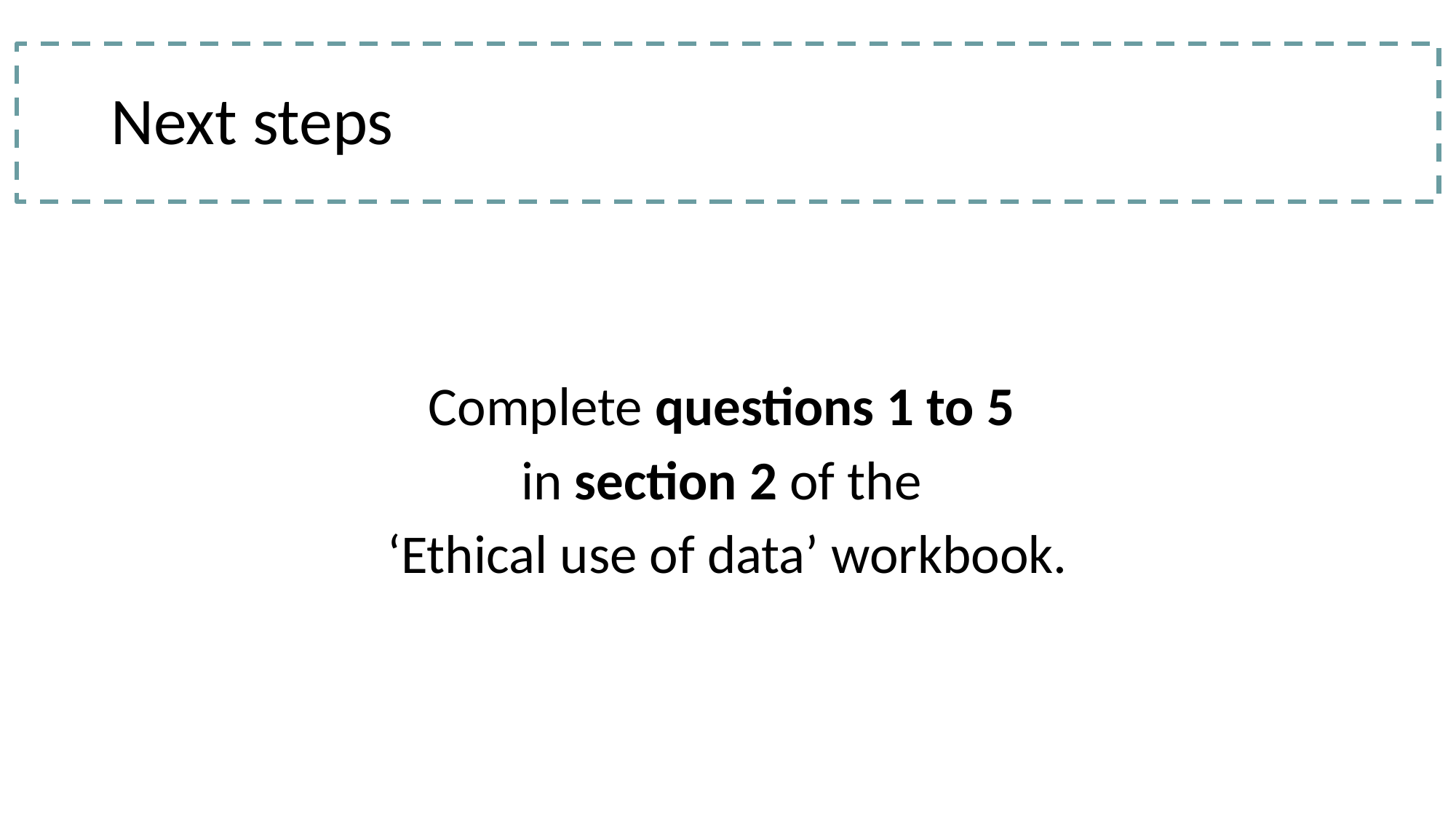

# Next steps

Complete questions 1 to 5
in section 2 of the
‘Ethical use of data’ workbook.